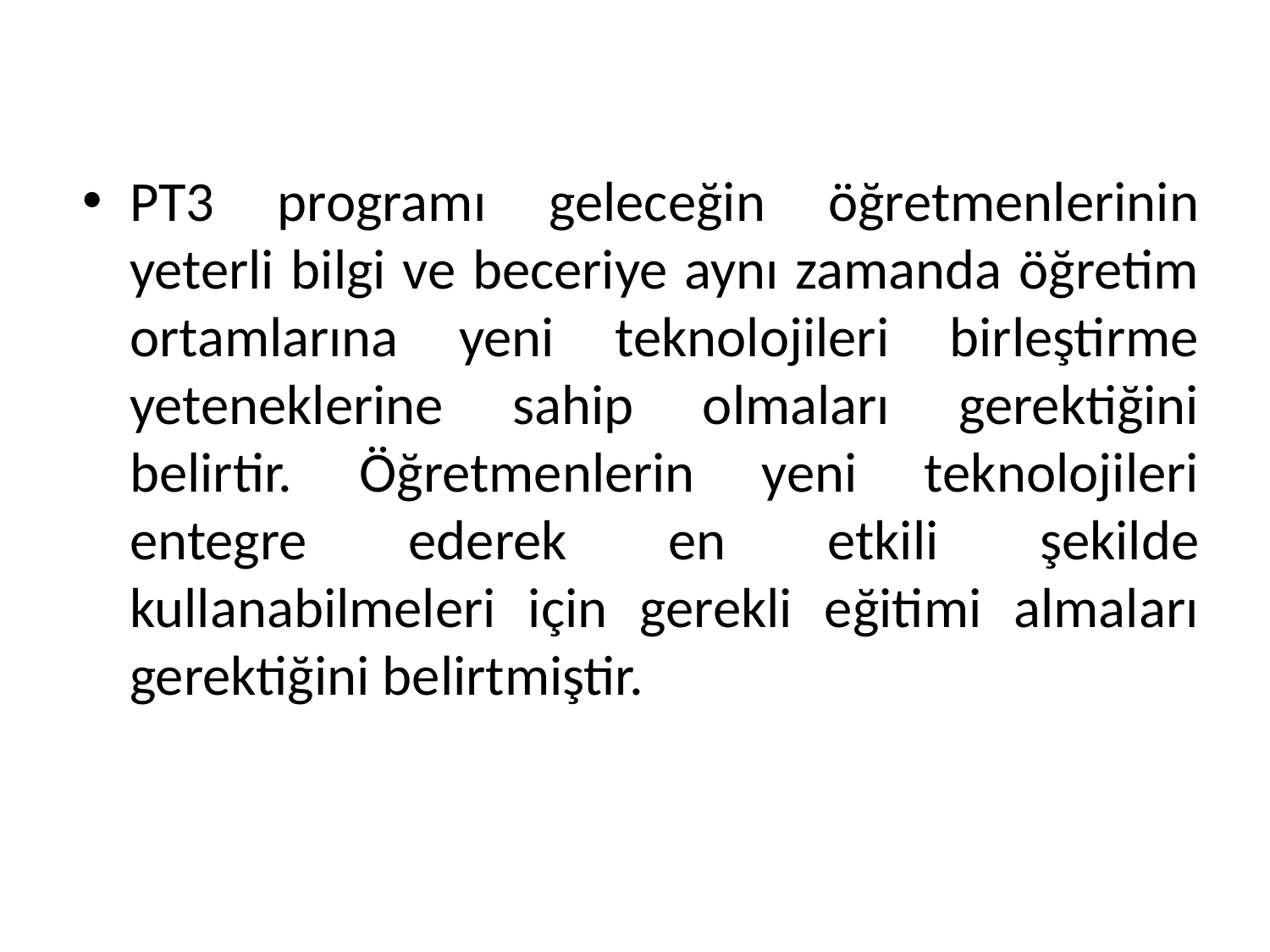

PT3 programı geleceğin öğretmenlerinin yeterli bilgi ve beceriye aynı zamanda öğretim ortamlarına yeni teknolojileri birleştirme yeteneklerine sahip olmaları gerektiğini belirtir. Öğretmenlerin yeni teknolojileri entegre ederek en etkili şekilde kullanabilmeleri için gerekli eğitimi almaları gerektiğini belirtmiştir.